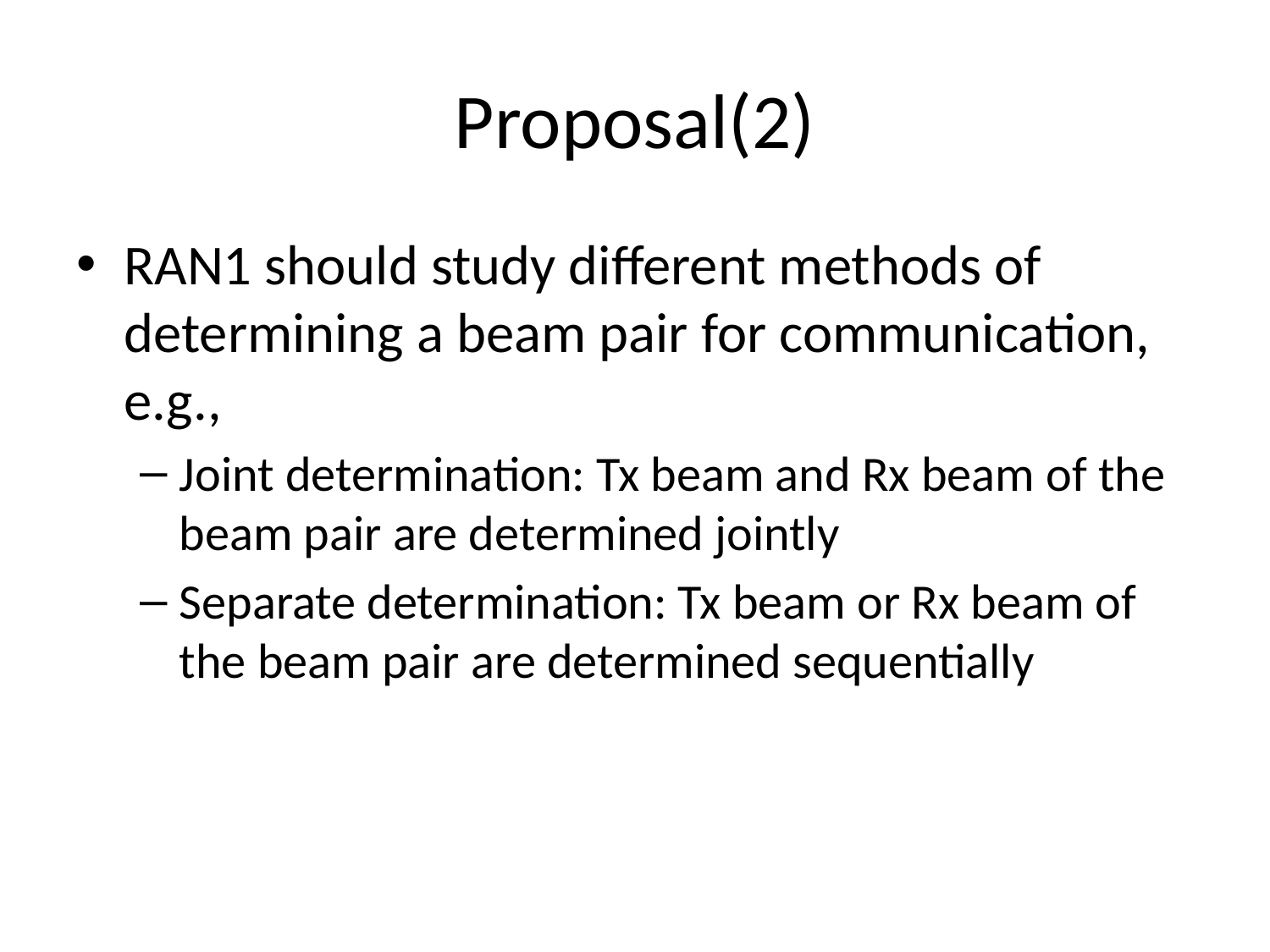

# Proposal(2)
RAN1 should study different methods of determining a beam pair for communication, e.g.,
Joint determination: Tx beam and Rx beam of the beam pair are determined jointly
Separate determination: Tx beam or Rx beam of the beam pair are determined sequentially